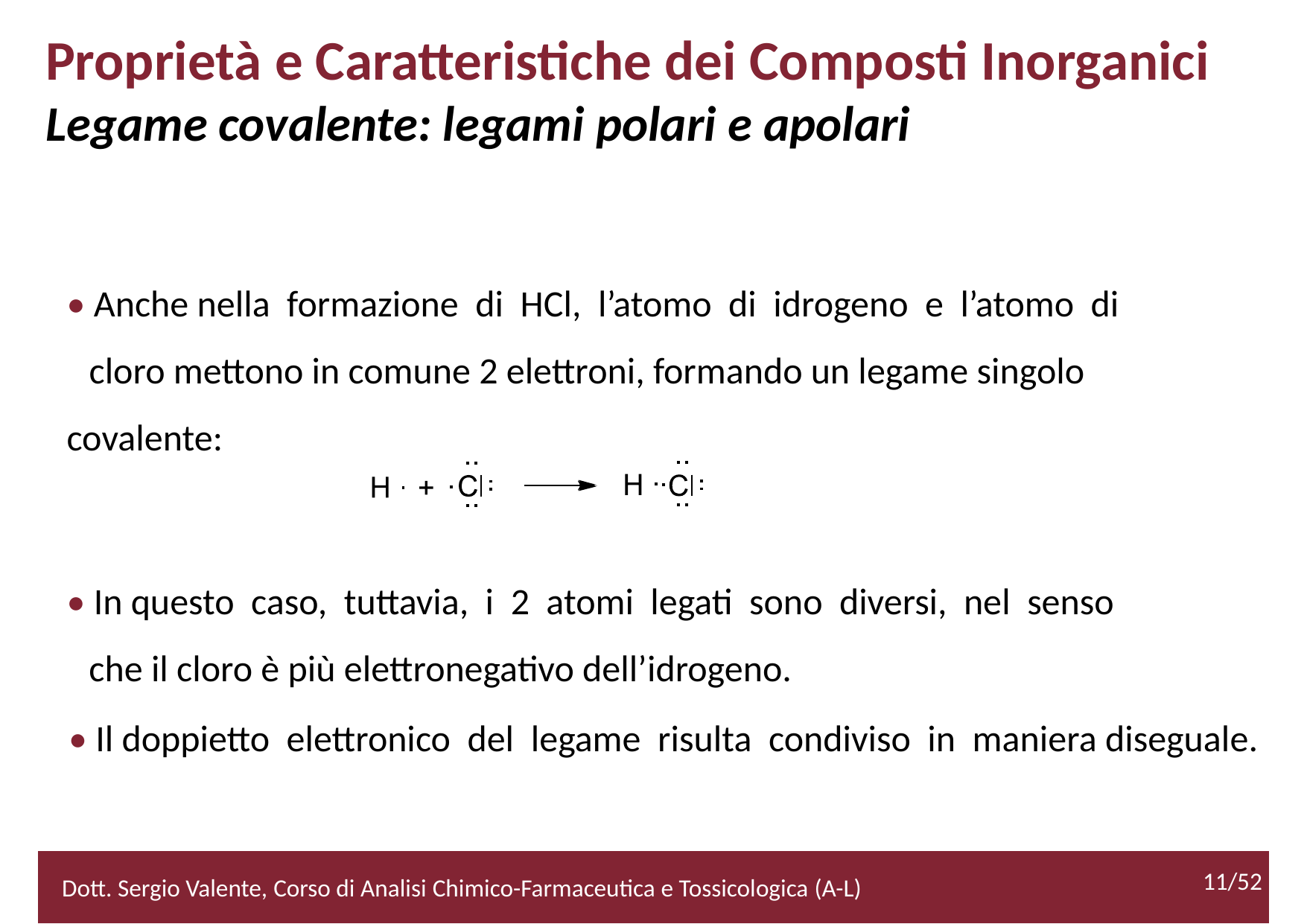

Proprietà e Caratteristiche dei Composti Inorganici
Legame covalente: legami polari e apolari
• Anche nella  formazione  di  HCl,  l’atomo  di  idrogeno  e  l’atomo  di cloro mettono in comune 2 elettroni, formando un legame singolo
covalente:

• In questo  caso,  tuttavia,  i  2  atomi  legati  sono  diversi,  nel  senso che il cloro è più elettronegativo dell’idrogeno.

• Il doppietto  elettronico  del  legame  risulta  condiviso  in  maniera diseguale.

11/52
Dott. Sergio Valente, Corso di Analisi Chimico-Farmaceutica e Tossicologica (A-L)